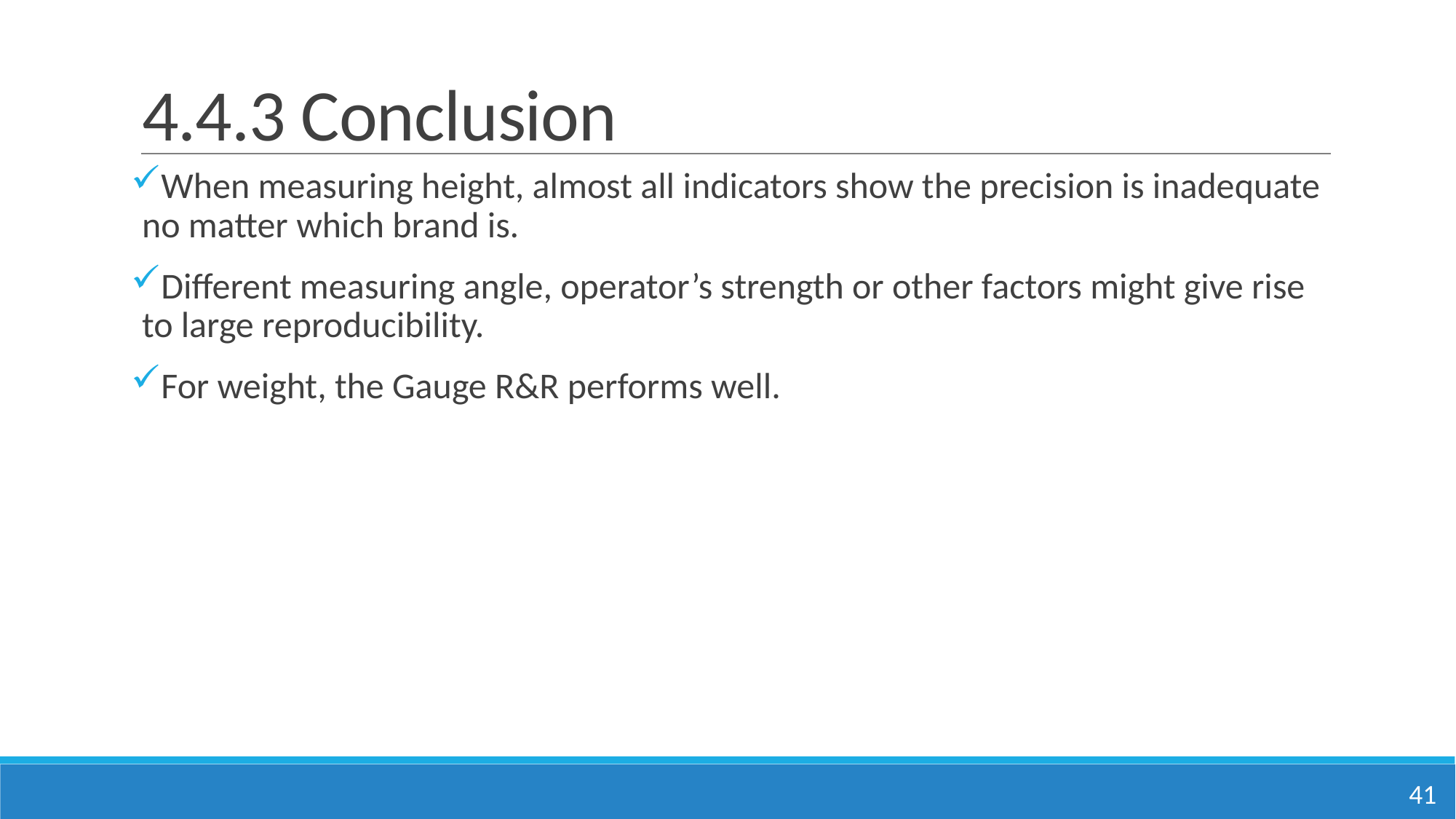

# 4.4.3 Conclusion
When measuring height, almost all indicators show the precision is inadequate no matter which brand is.
Different measuring angle, operator’s strength or other factors might give rise to large reproducibility.
For weight, the Gauge R&R performs well.

41